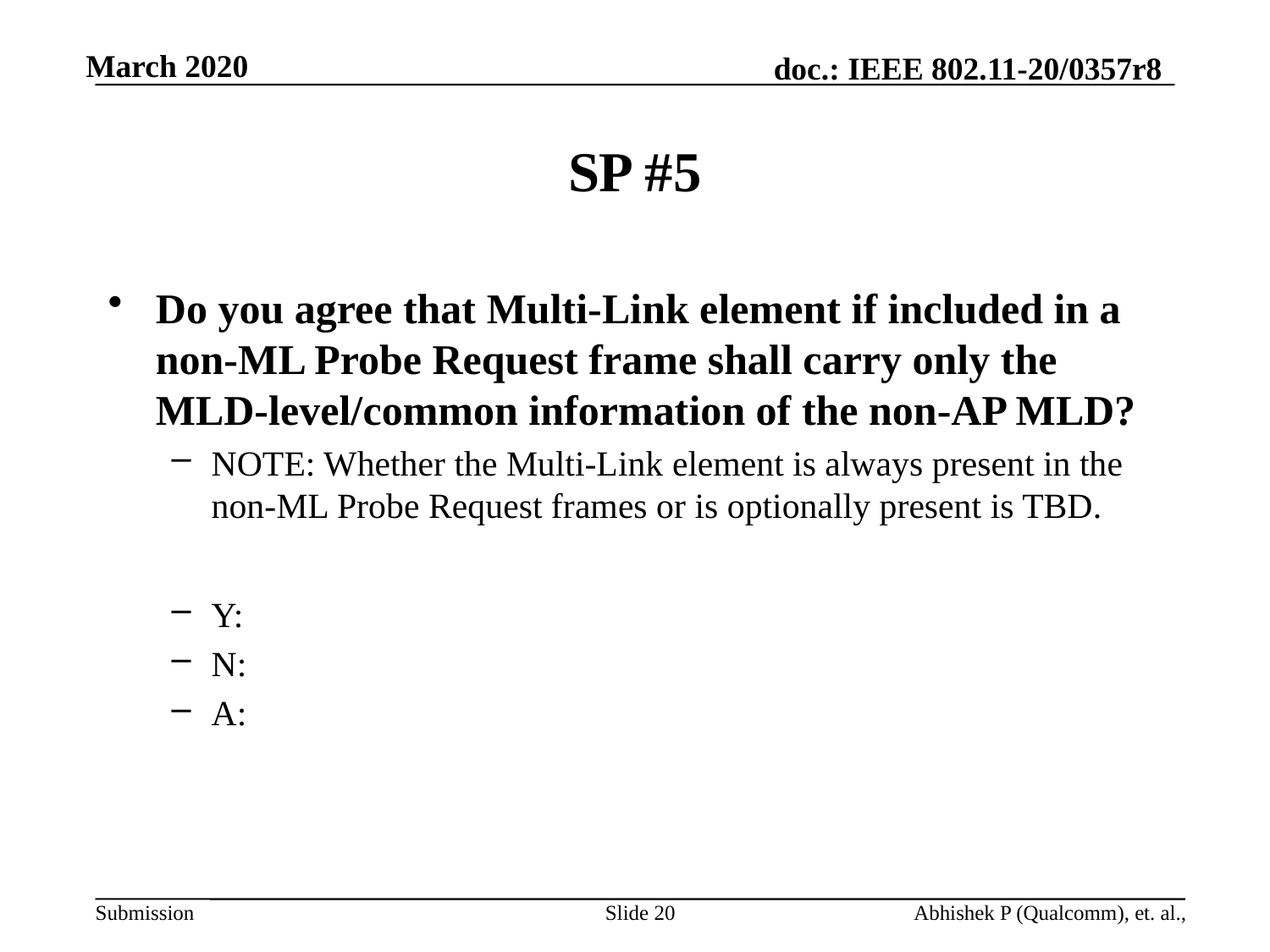

# SP #5
Do you agree that Multi-Link element if included in a non-ML Probe Request frame shall carry only the MLD-level/common information of the non-AP MLD?
NOTE: Whether the Multi-Link element is always present in the non-ML Probe Request frames or is optionally present is TBD.

Y:
N:
A:

Slide 20
Abhishek P (Qualcomm), et. al.,